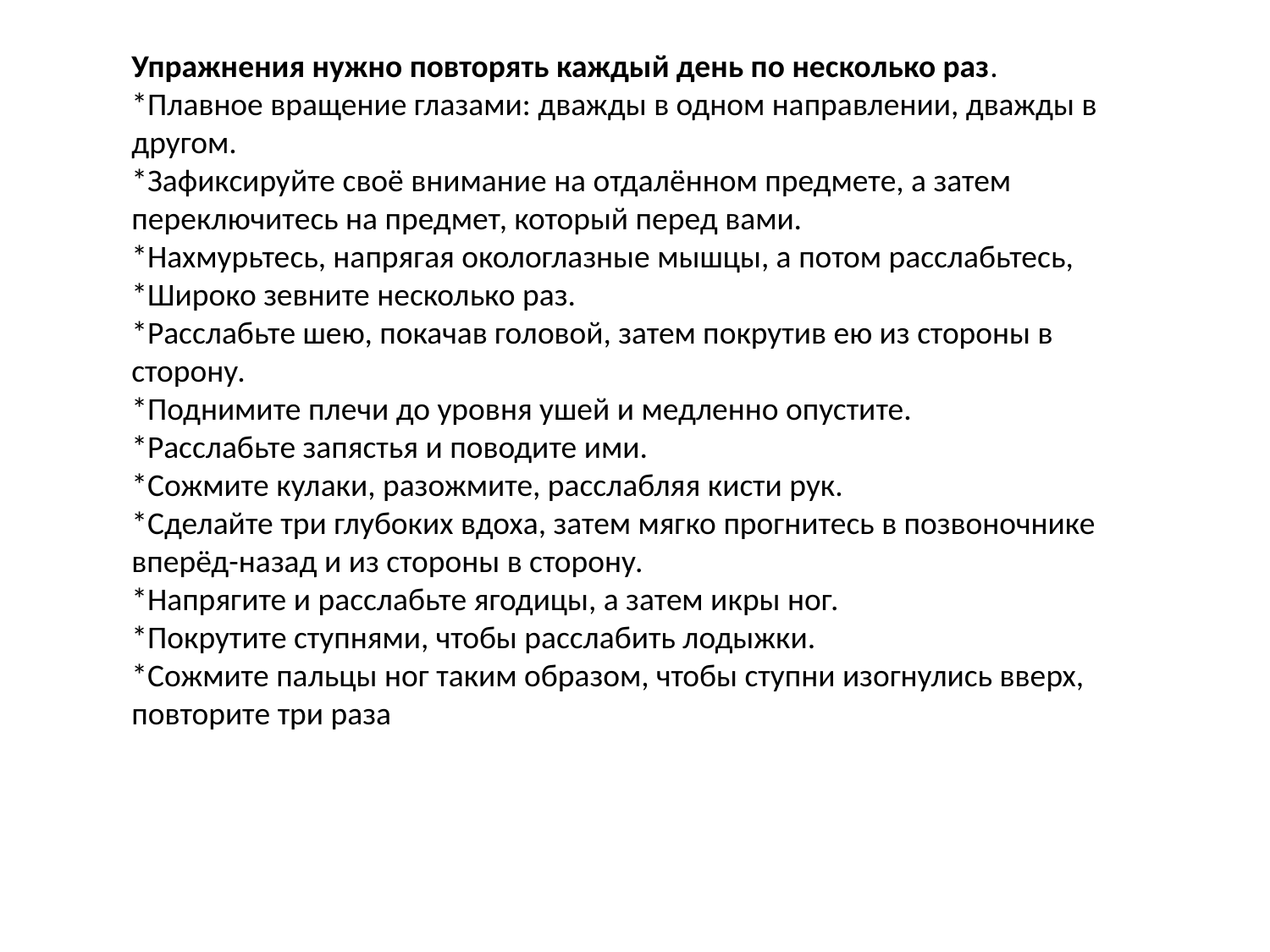

Упражнения нужно повторять каждый день по несколько раз.
*Плавное вращение глазами: дважды в одном направлении, дважды в другом.
*Зафиксируйте своё внимание на отдалённом предмете, а затем переключитесь на предмет, который перед вами.
*Нахмурьтесь, напрягая окологлазные мышцы, а потом расслабьтесь,
*Широко зевните несколько раз.
*Расслабьте шею, покачав головой, затем покрутив ею из стороны в сторону.
*Поднимите плечи до уровня ушей и медленно опустите.
*Расслабьте запястья и поводите ими.
*Сожмите кулаки, разожмите, расслабляя кисти рук.
*Сделайте три глубоких вдоха, затем мягко прогнитесь в позвоночнике вперёд-назад и из стороны в сторону.
*Напрягите и расслабьте ягодицы, а затем икры ног.
*Покрутите ступнями, чтобы расслабить лодыжки.
*Сожмите пальцы ног таким образом, чтобы ступни изогнулись вверх, повторите три раза